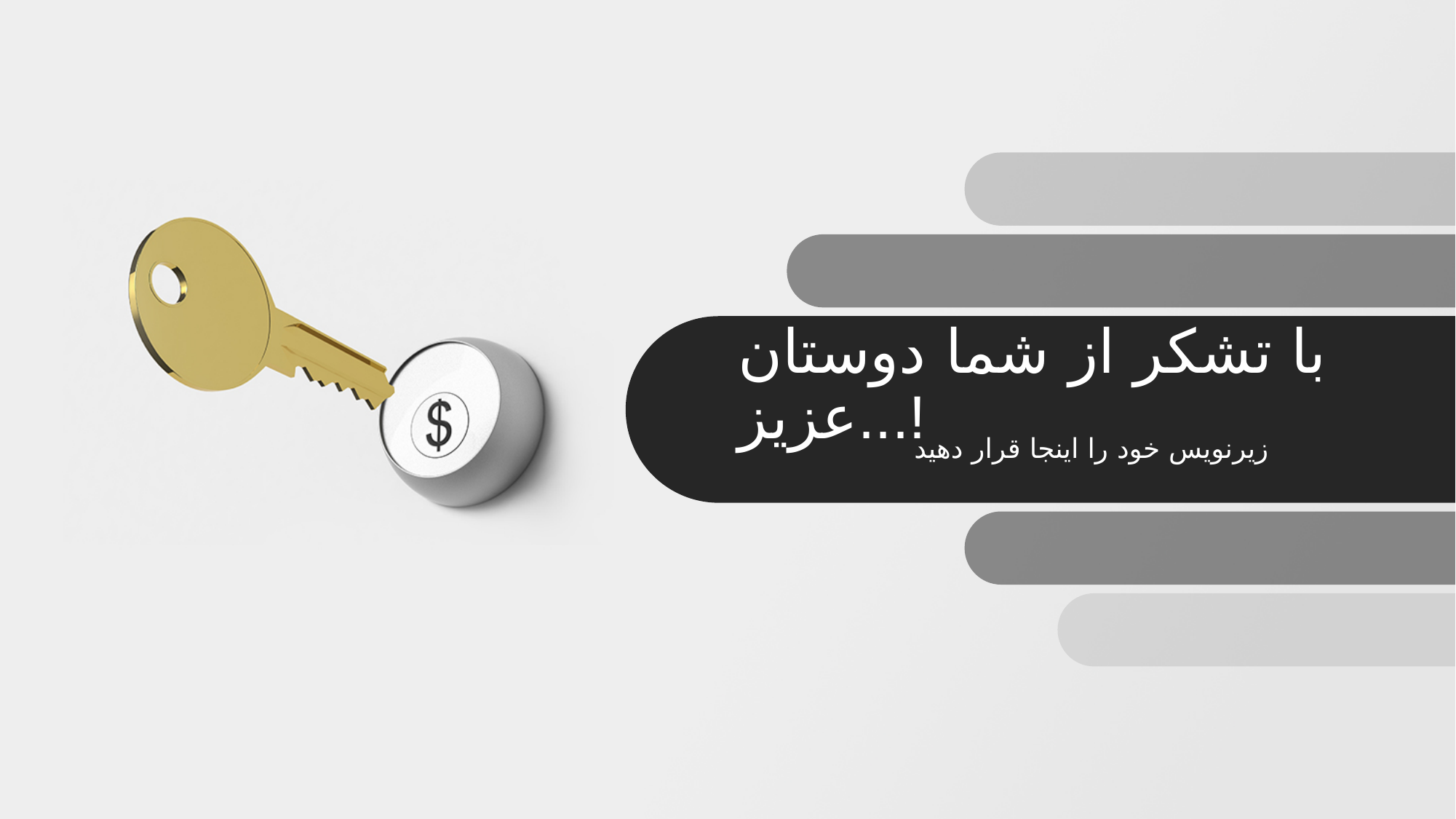

با تشکر از شما دوستان عزیز...!
زیرنویس خود را اینجا قرار دهید